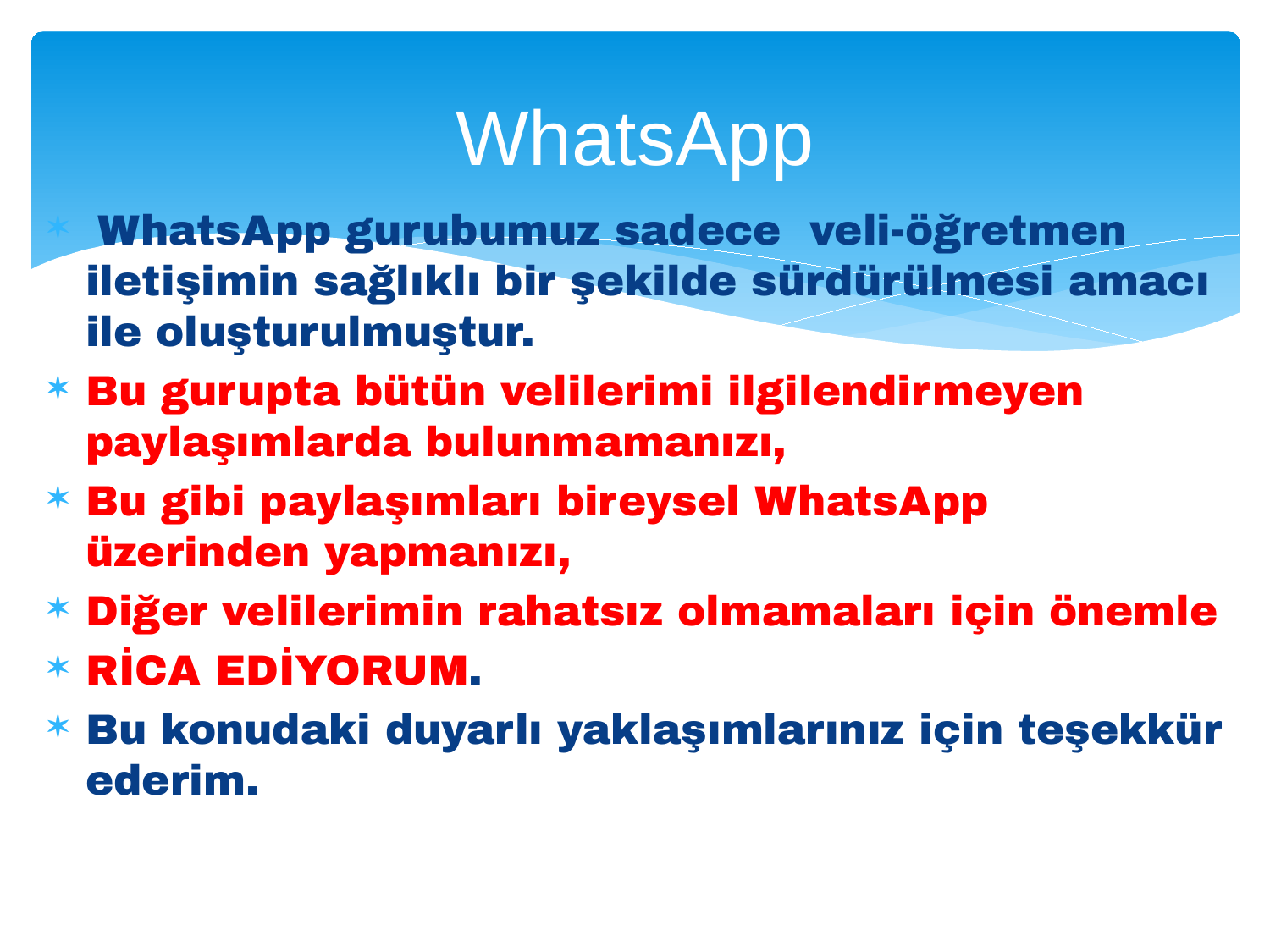

# WhatsApp
 WhatsApp gurubumuz sadece  veli-öğretmen iletişimin sağlıklı bir şekilde sürdürülmesi amacı ile oluşturulmuştur.
Bu gurupta bütün velilerimi ilgilendirmeyen paylaşımlarda bulunmamanızı,
Bu gibi paylaşımları bireysel WhatsApp üzerinden yapmanızı,
Diğer velilerimin rahatsız olmamaları için önemle
RİCA EDİYORUM.
Bu konudaki duyarlı yaklaşımlarınız için teşekkür ederim.